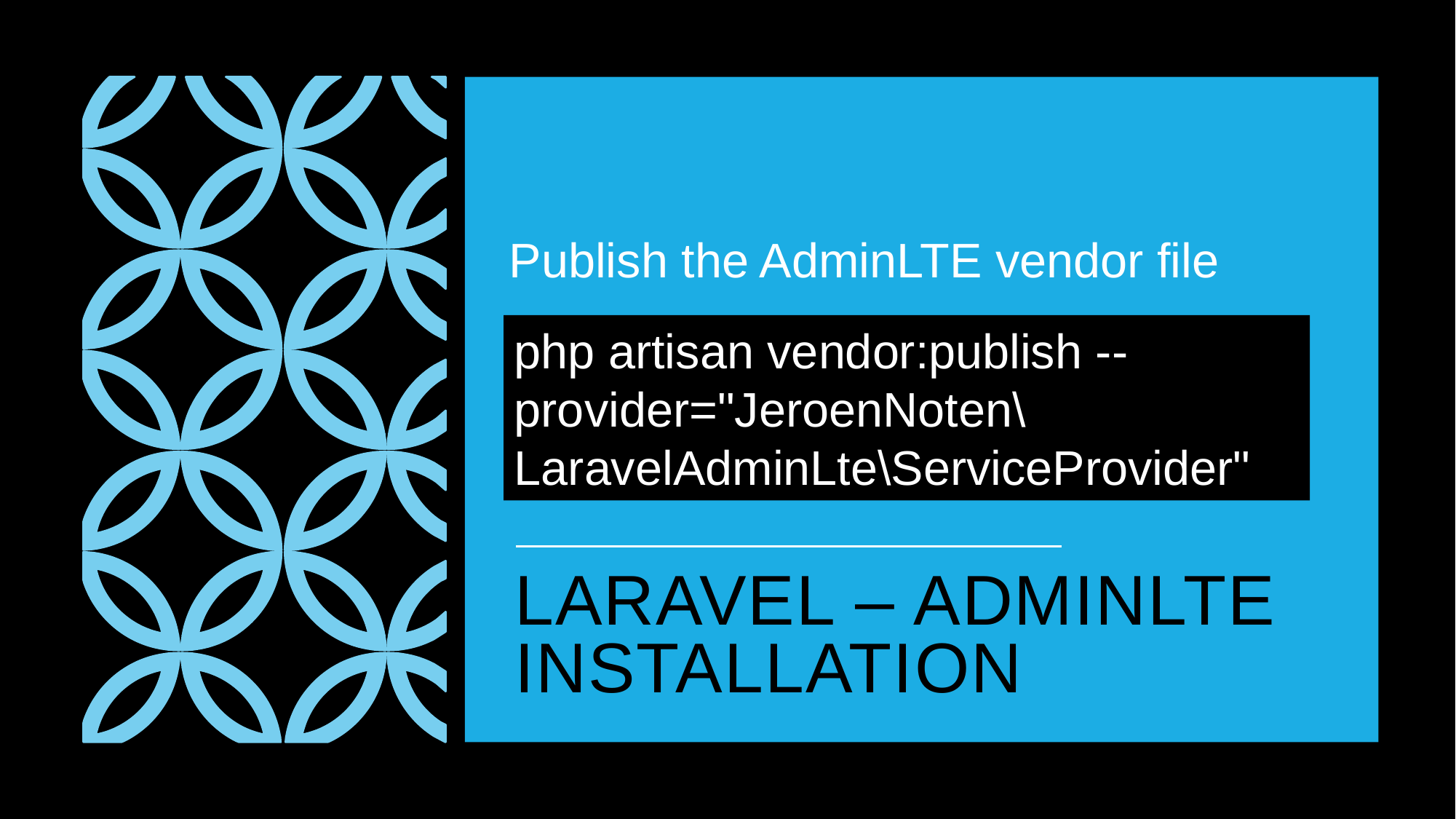

Publish the AdminLTE vendor file

php artisan vendor:publish --provider="JeroenNoten\LaravelAdminLte\ServiceProvider"
# LARAVEL – ADMINLTE INSTALLATION